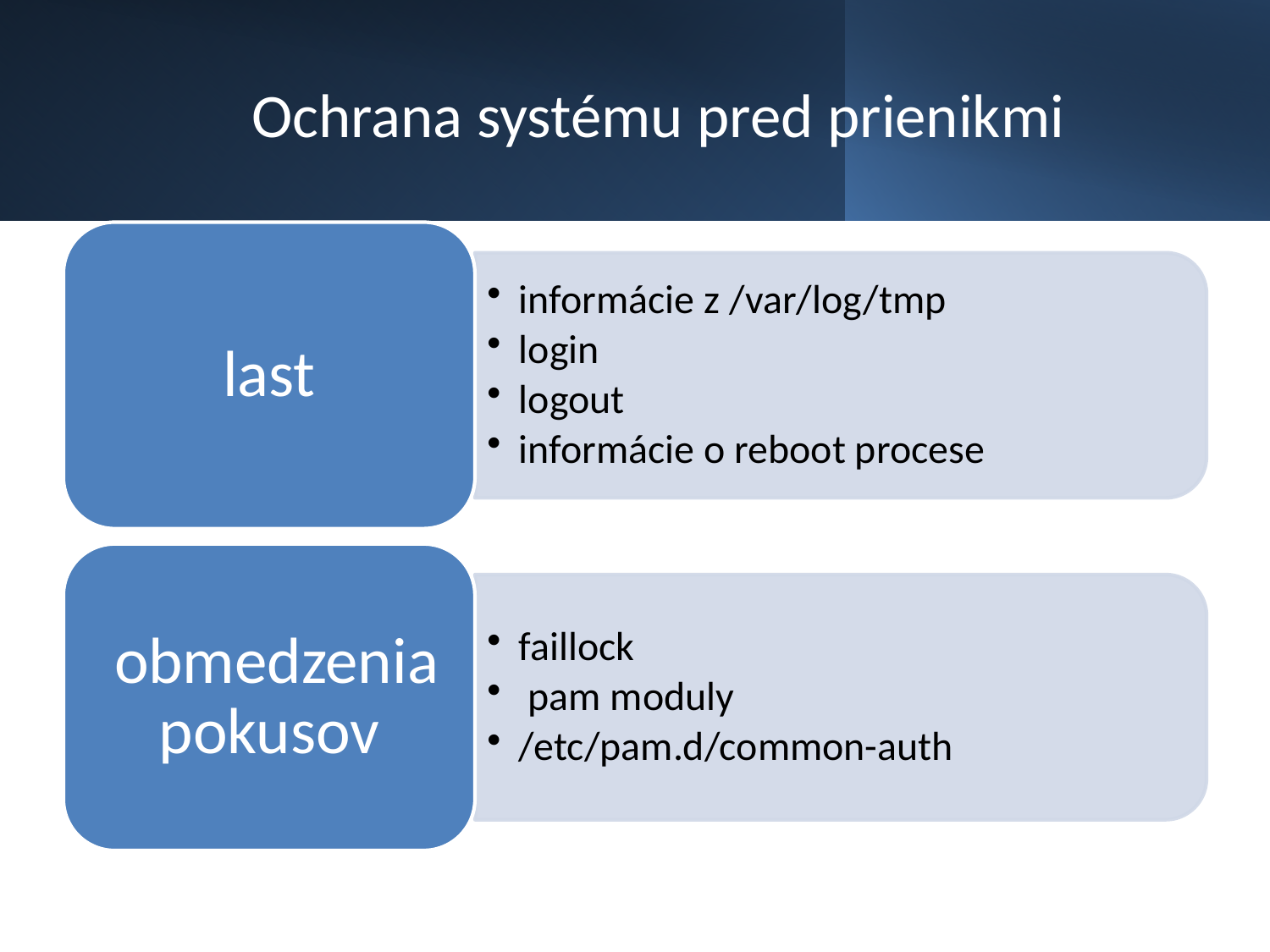

# Ochrana systému pred prienikmi
informácie z /var/log/tmp
login
logout
informácie o reboot procese
last
faillock
 pam moduly
/etc/pam.d/common-auth
obmedzenia pokusov